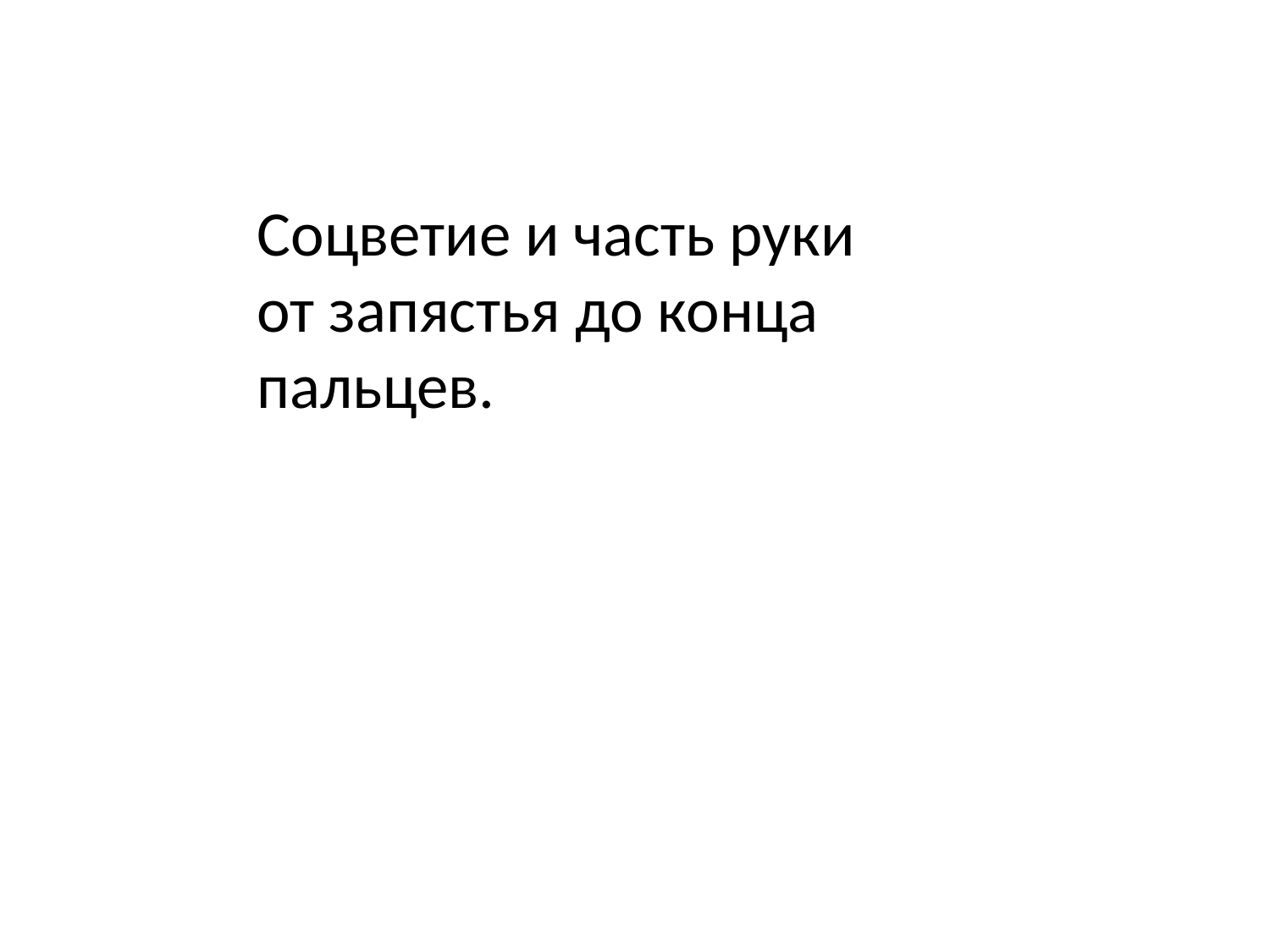

Соцветие и часть руки от запястья до конца пальцев.